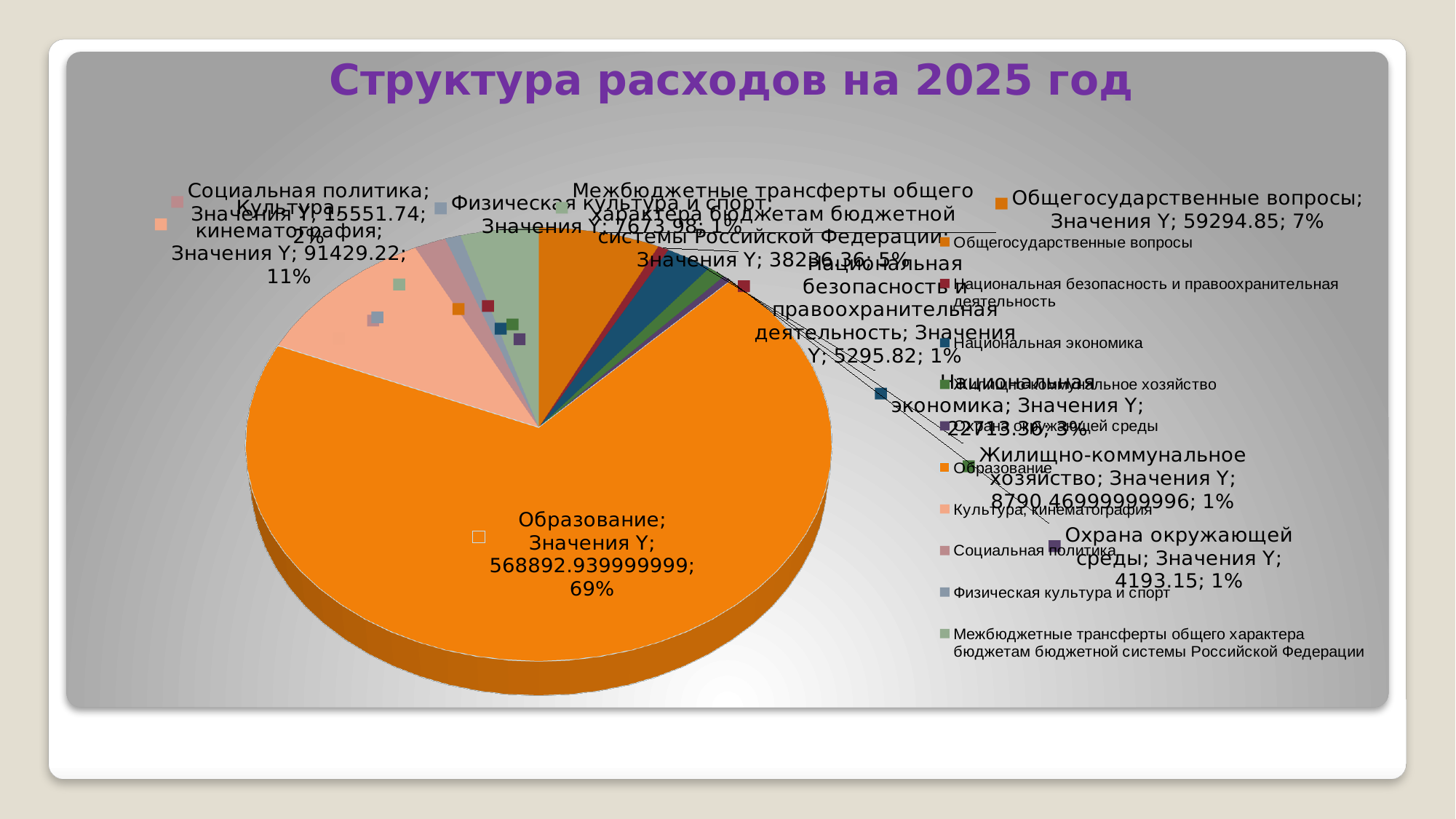

# Структура расходов на 2025 год

[unsupported chart]